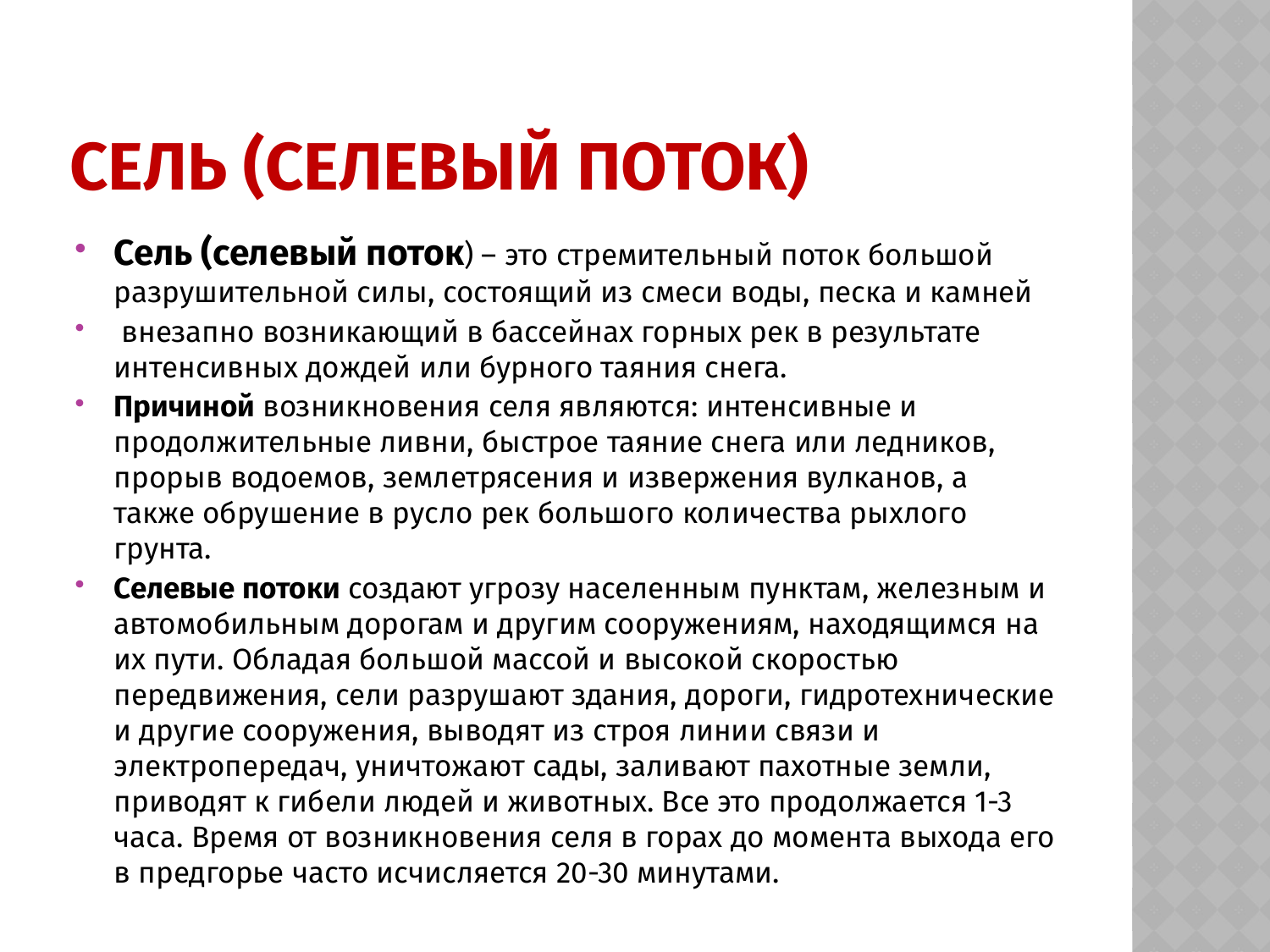

# Сель (селевый поток)
Сель (селевый поток) – это стремительный поток большой разрушительной силы, состоящий из смеси воды, песка и камней
 внезапно возникающий в бассейнах горных рек в результате интенсивных дождей или бурного таяния снега.
Причиной возникновения селя являются: интенсивные и продолжительные ливни, быстрое таяние снега или ледников, прорыв водоемов, землетрясения и извержения вулканов, а также обрушение в русло рек большого количества рыхлого грунта.
Селевые потоки создают угрозу населенным пунктам, железным и автомобильным дорогам и другим сооружениям, находящимся на их пути. Обладая большой массой и высокой скоростью передвижения, сели разрушают здания, дороги, гидротехнические и другие сооружения, выводят из строя линии связи и электропередач, уничтожают сады, заливают пахотные земли, приводят к гибели людей и животных. Все это продолжается 1-3 часа. Время от возникновения селя в горах до момента выхода его в предгорье часто исчисляется 20-30 минутами.